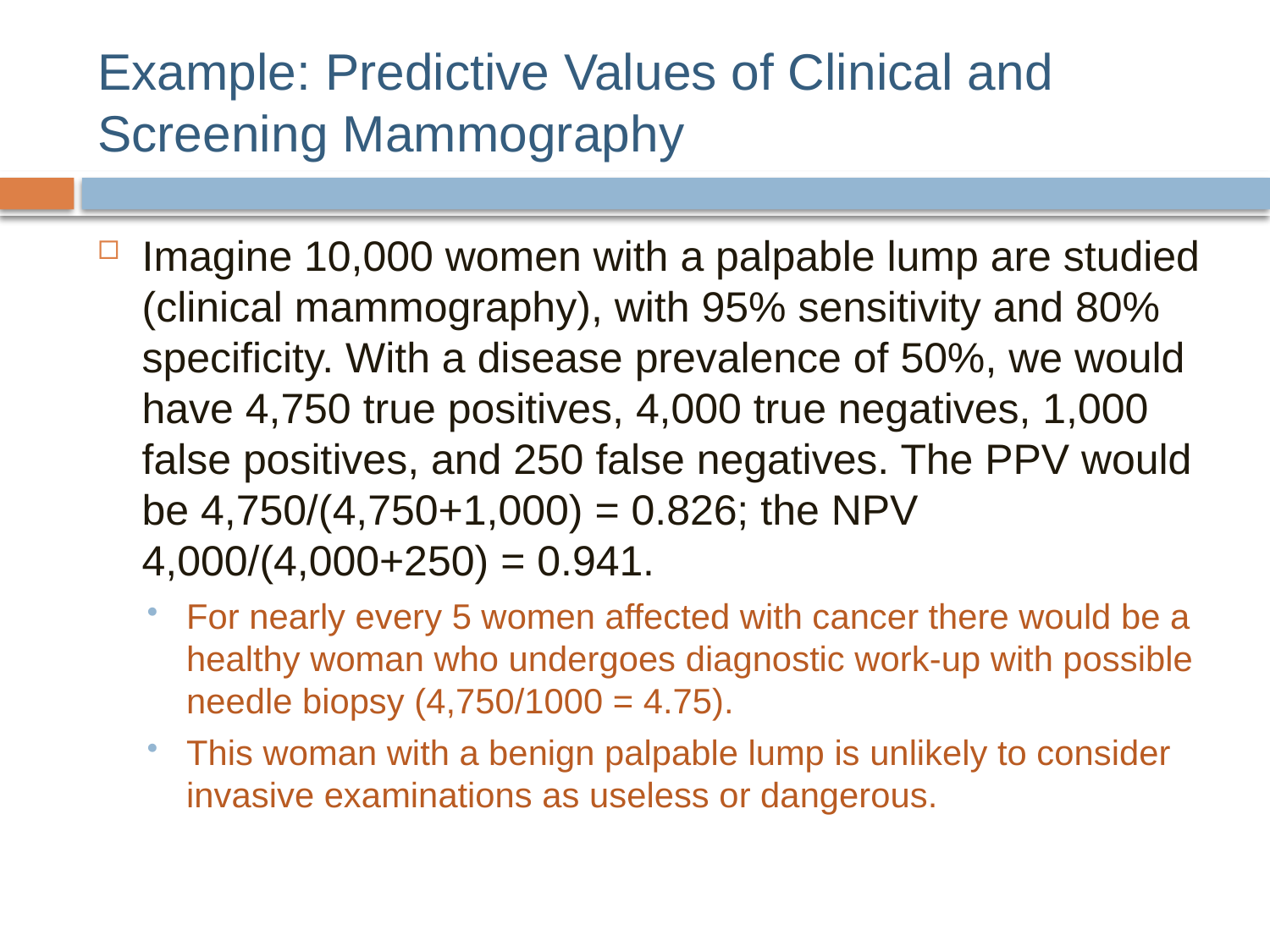

# Example: Predictive Values of Clinical and Screening Mammography
Imagine 10,000 women with a palpable lump are studied (clinical mammography), with 95% sensitivity and 80% specificity. With a disease prevalence of 50%, we would have 4,750 true positives, 4,000 true negatives, 1,000 false positives, and 250 false negatives. The PPV would be 4,750/(4,750+1,000) = 0.826; the NPV 4,000/(4,000+250) = 0.941.
For nearly every 5 women affected with cancer there would be a healthy woman who undergoes diagnostic work-up with possible needle biopsy (4,750/1000 = 4.75).
This woman with a benign palpable lump is unlikely to consider invasive examinations as useless or dangerous.